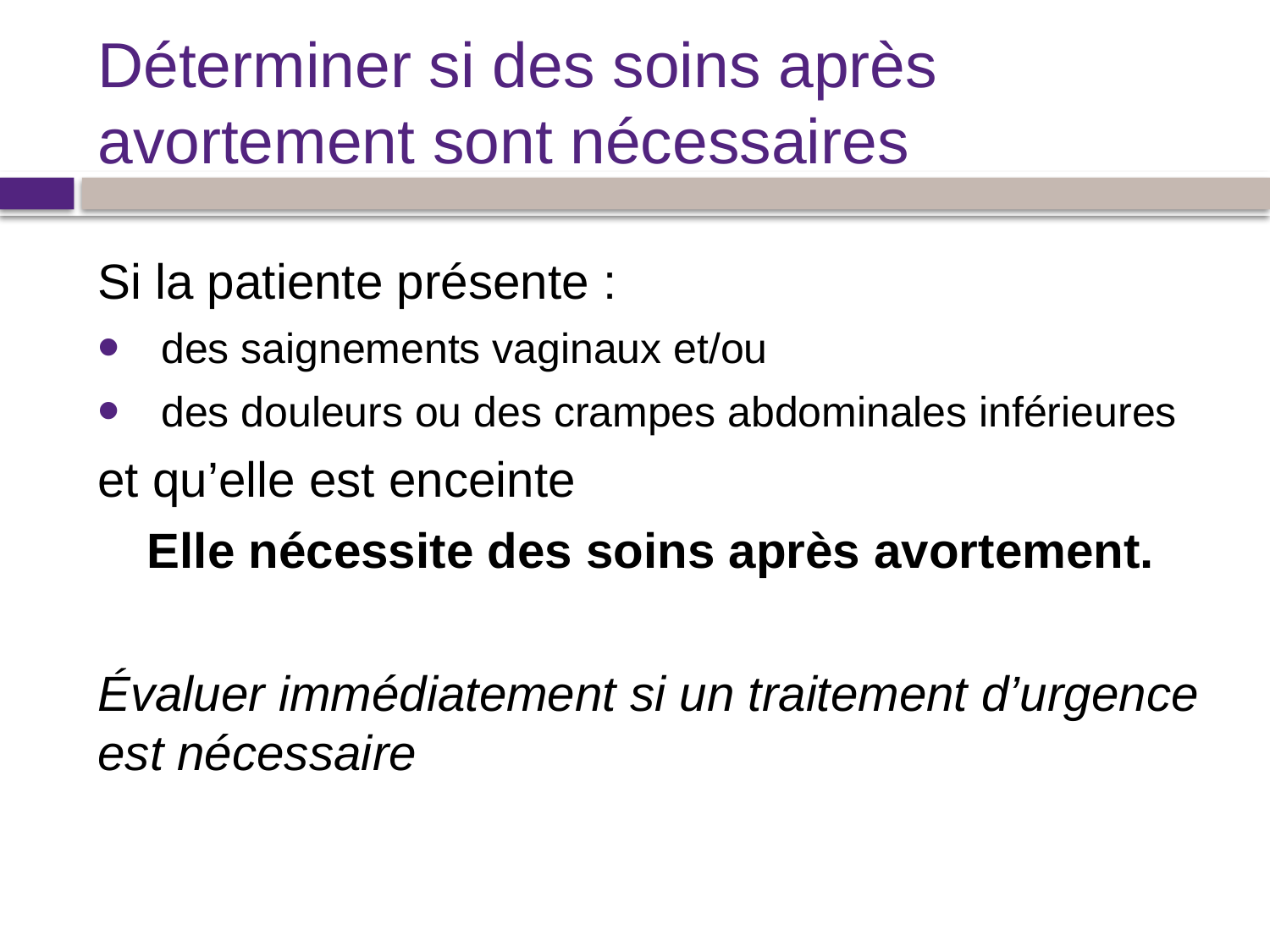

# Déterminer si des soins après avortement sont nécessaires
Si la patiente présente :
des saignements vaginaux et/ou
des douleurs ou des crampes abdominales inférieures
et qu’elle est enceinte
Elle nécessite des soins après avortement.

Évaluer immédiatement si un traitement d’urgence est nécessaire